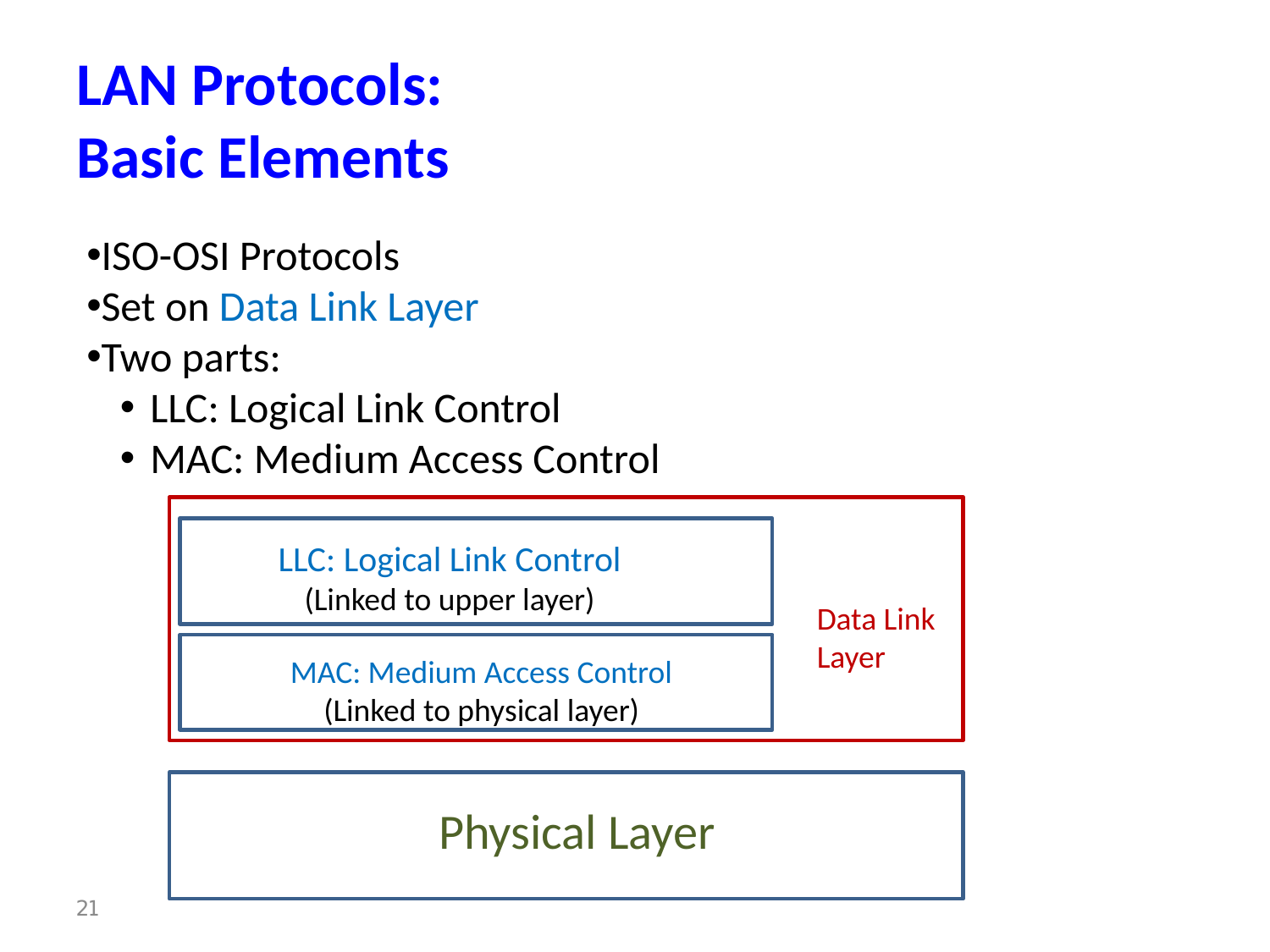

# LAN Protocols: Basic Elements

ISO-OSI Protocols
Set on Data Link Layer
Two parts:
LLC: Logical Link Control
MAC: Medium Access Control

LLC: Logical Link Control
(Linked to upper layer)
Data Link
Layer

MAC: Medium Access Control
(Linked to physical layer)

Physical Layer
21